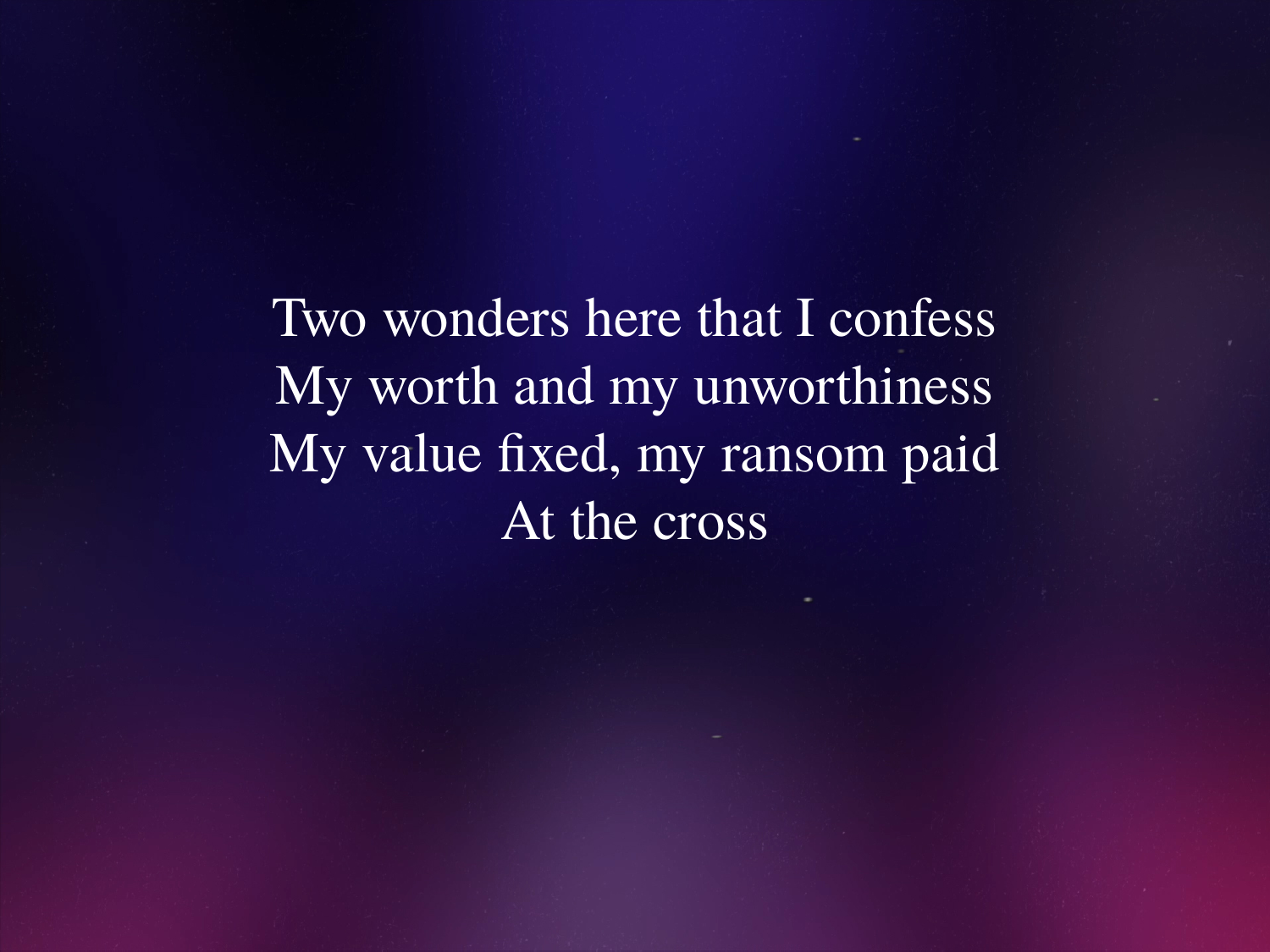

# Two wonders here that I confess My worth and my unworthiness My value fixed, my ransom paid At the cross